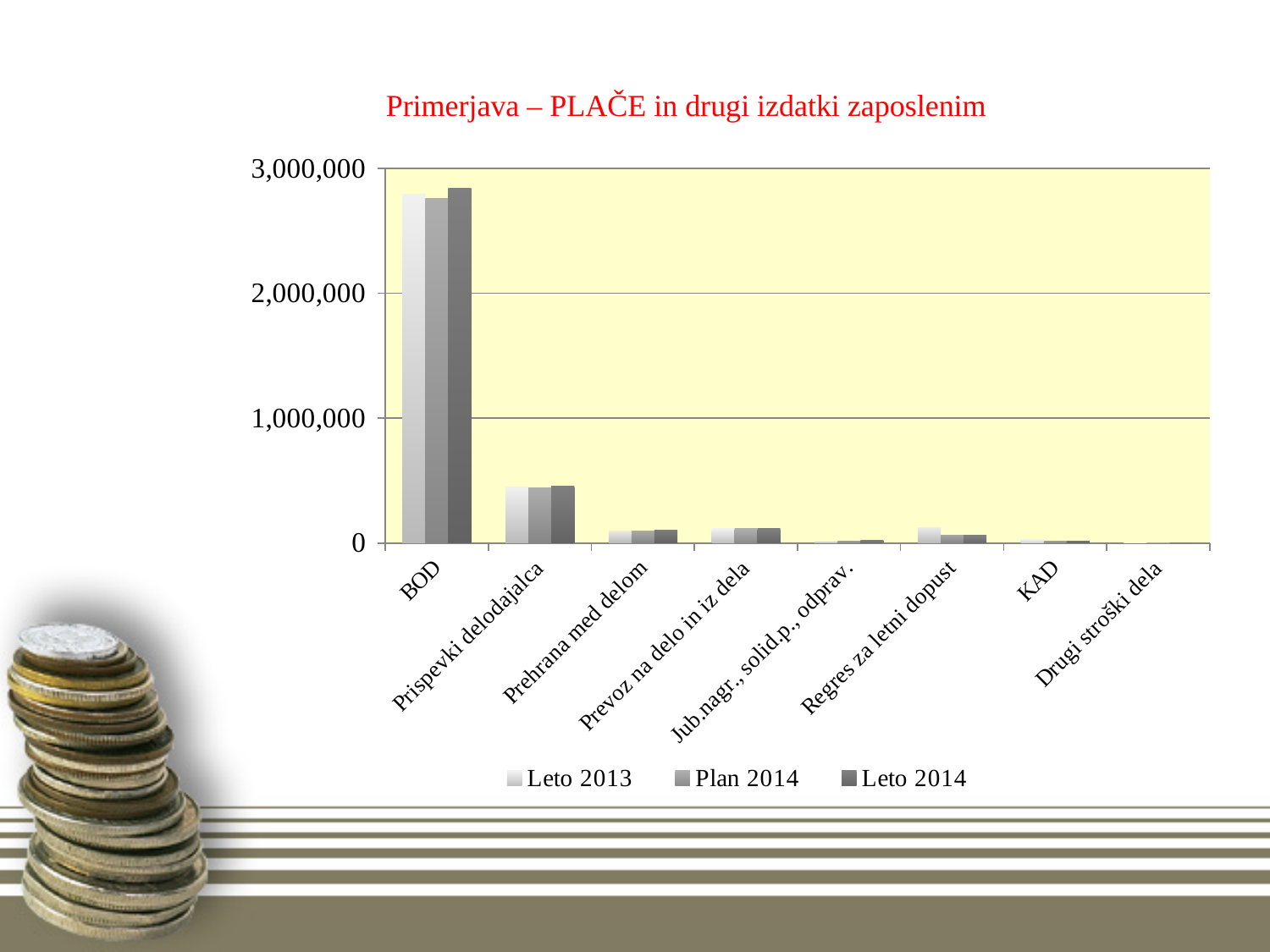

# Primerjava – PLAČE in drugi izdatki zaposlenim

### Chart

| Category | Leto 2013 | Plan 2014 | Leto 2014 |
|---|---|---|---|
| BOD | 2794717.0 | 2757500.0 | 2837712.0 |
| Prispevki delodajalca | 448934.0 | 443500.0 | 456905.0 |
| Prehrana med delom | 95443.0 | 93000.0 | 99691.0 |
| Prevoz na delo in iz dela | 116579.0 | 115000.0 | 115341.0 |
| Jub.nagr., solid.p., odprav. | 10835.0 | 15100.0 | 23977.0 |
| Regres za letni dopust | 126512.0 | 64000.0 | 62712.0 |
| KAD | 29460.0 | 12500.0 | 15087.0 |
| Drugi stroški dela | 1018.0 | 500.0 | 0.0 |